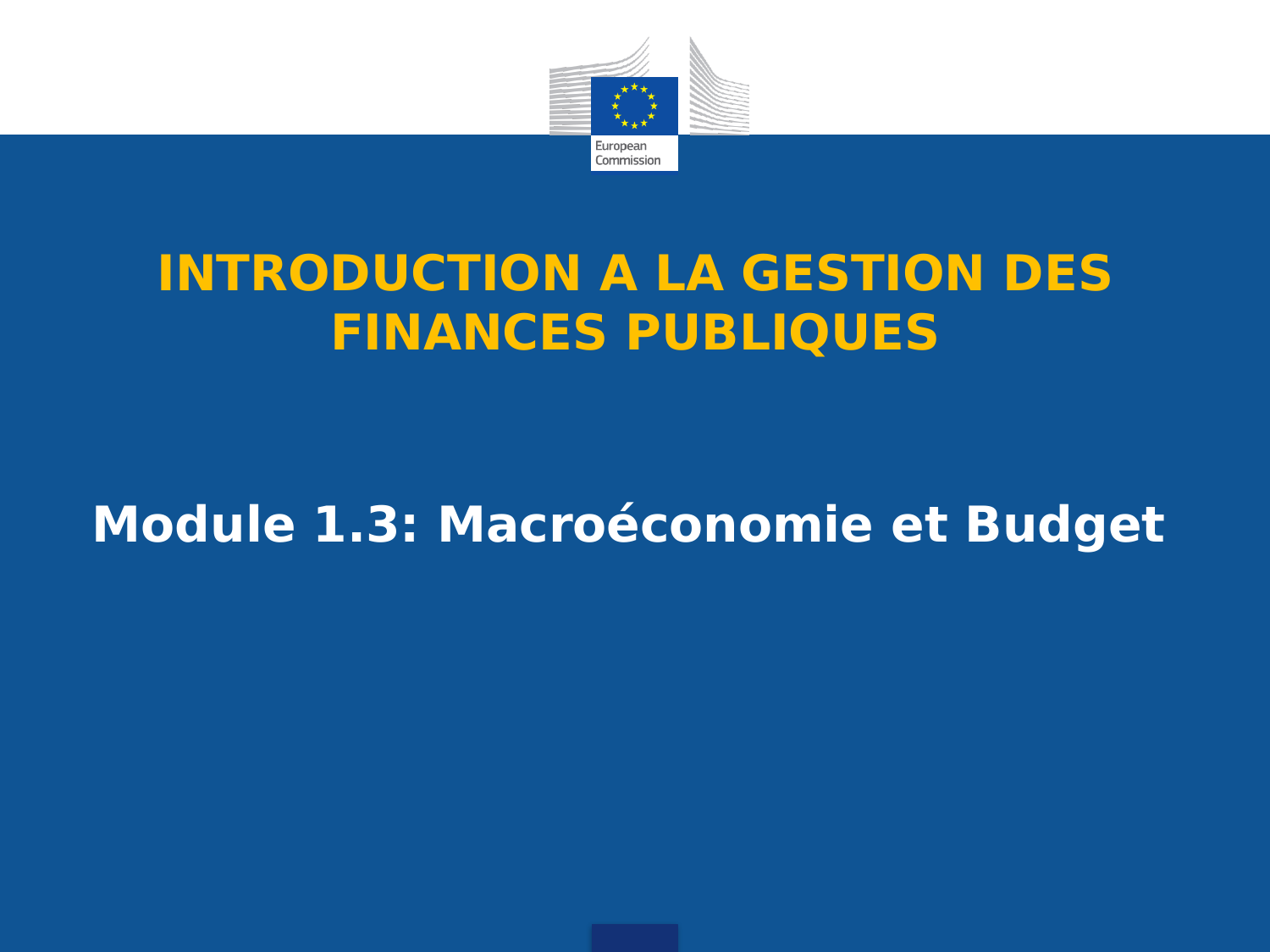

# INTRODUCTION A LA GESTION DES FINANCES PUBLIQUES
Module 1.3: Macroéconomie et Budget